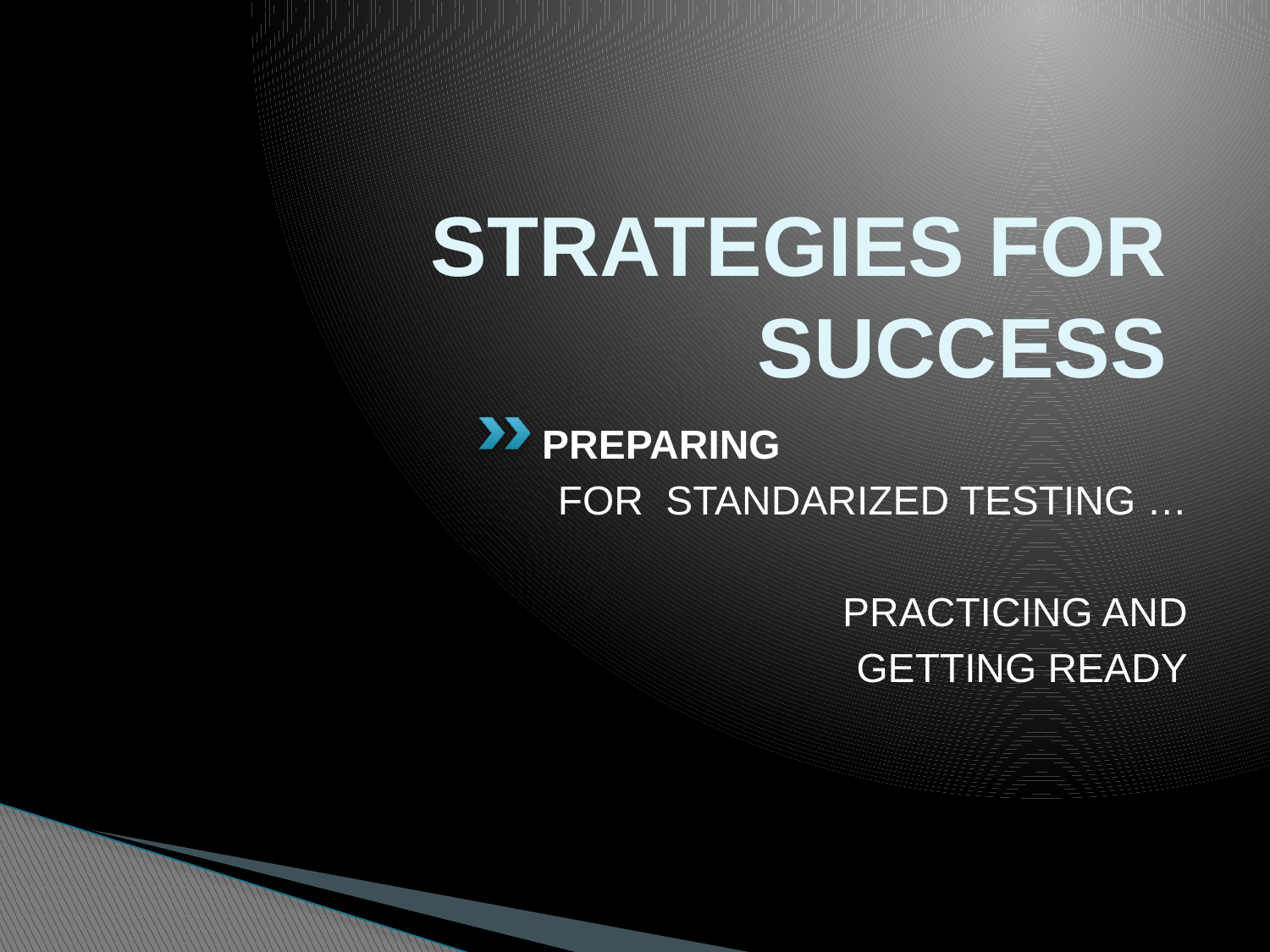

# STRATEGIES FOR SUCCESS
PREPARING
FOR  STANDARIZED TESTING …

PRACTICING AND
GETTING READY